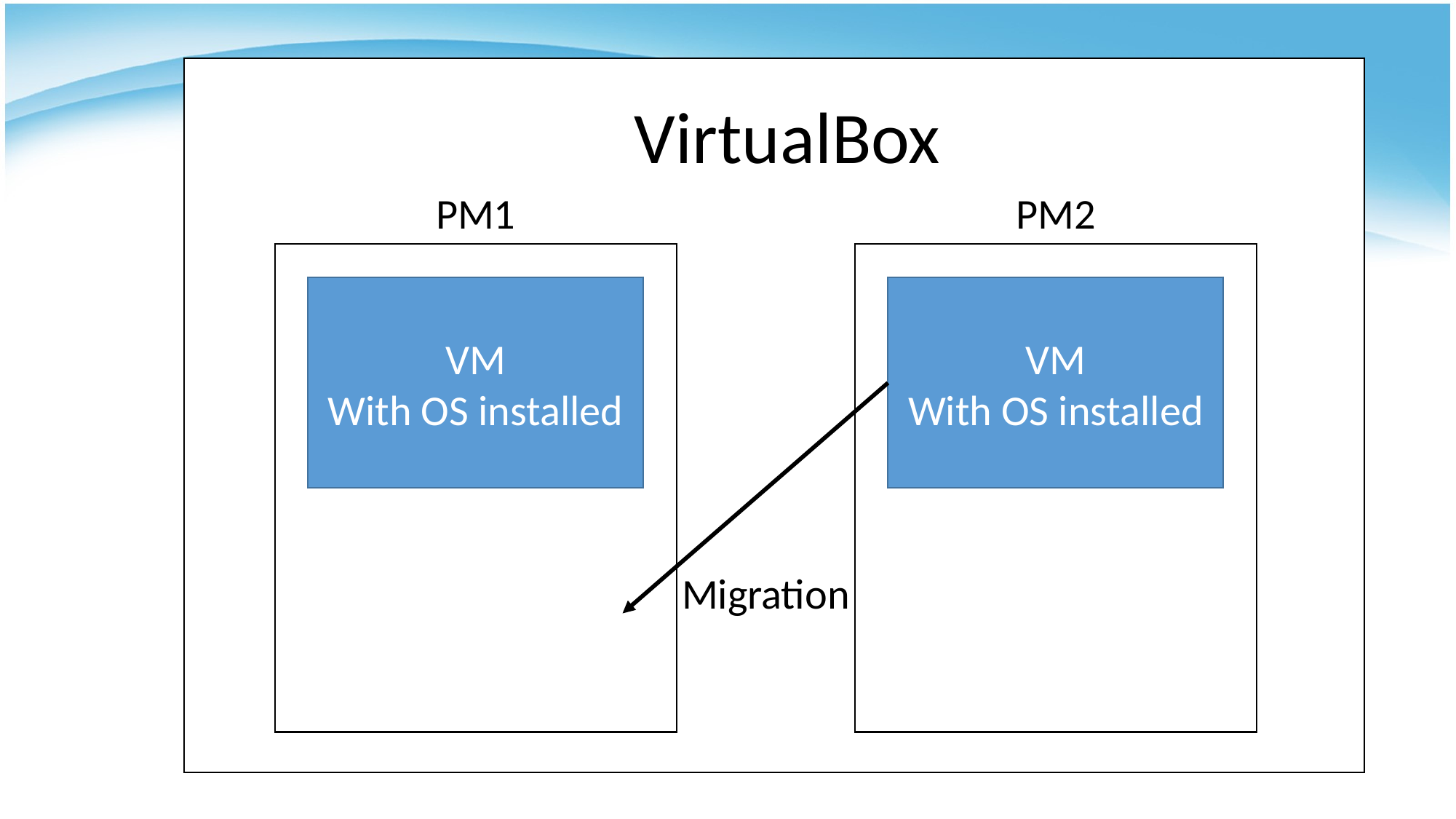

VirtualBox
PM1
PM2

VM
With OS installed
VM
With OS installed
Migration